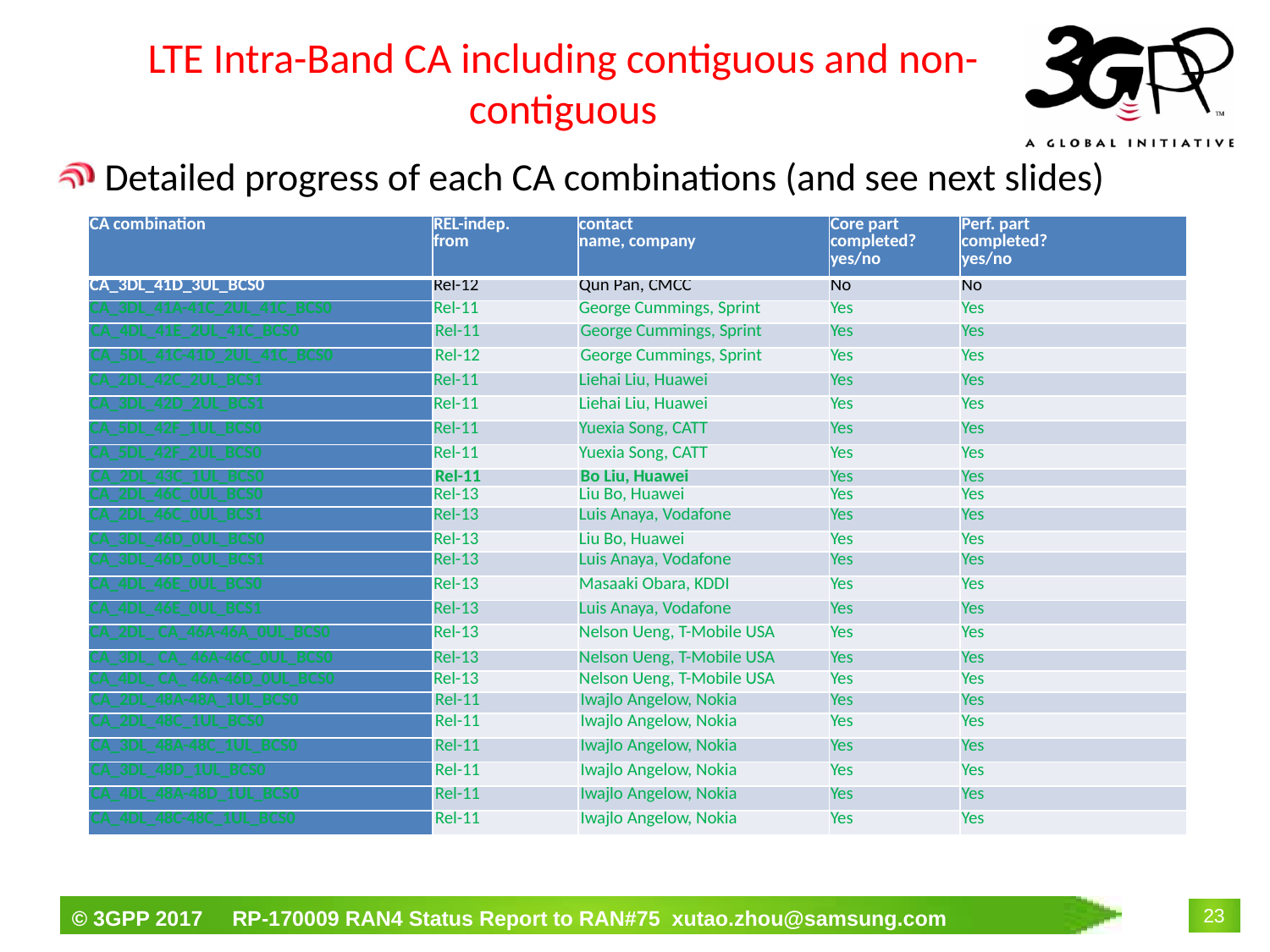

LTE Intra-Band CA including contiguous and non-contiguous
Detailed progress of each CA combinations (and see next slides)

| CA combination | REL-indep. from | contact name, company | Core part completed? yes/no | Perf. part completed? yes/no |
| --- | --- | --- | --- | --- |
| CA\_3DL\_41D\_3UL\_BCS0 | Rel-12 | Qun Pan, CMCC | No | No |
| CA\_3DL\_41A-41C\_2UL\_41C\_BCS0 | Rel-11 | George Cummings, Sprint | Yes | Yes |
| CA\_4DL\_41E\_2UL\_41C\_BCS0 | Rel-11 | George Cummings, Sprint | Yes | Yes |
| CA\_5DL\_41C-41D\_2UL\_41C\_BCS0 | Rel-12 | George Cummings, Sprint | Yes | Yes |
| CA\_2DL\_42C\_2UL\_BCS1 | Rel-11 | Liehai Liu, Huawei | Yes | Yes |
| CA\_3DL\_42D\_2UL\_BCS1 | Rel-11 | Liehai Liu, Huawei | Yes | Yes |
| CA\_5DL\_42F\_1UL\_BCS0 | Rel-11 | Yuexia Song, CATT | Yes | Yes |
| CA\_5DL\_42F\_2UL\_BCS0 | Rel-11 | Yuexia Song, CATT | Yes | Yes |
| CA\_2DL\_43C\_1UL\_BCS0 | Rel-11 | Bo Liu, Huawei | Yes | Yes |
| CA\_2DL\_46C\_0UL\_BCS0 | Rel-13 | Liu Bo, Huawei | Yes | Yes |
| CA\_2DL\_46C\_0UL\_BCS1 | Rel-13 | Luis Anaya, Vodafone | Yes | Yes |
| CA\_3DL\_46D\_0UL\_BCS0 | Rel-13 | Liu Bo, Huawei | Yes | Yes |
| CA\_3DL\_46D\_0UL\_BCS1 | Rel-13 | Luis Anaya, Vodafone | Yes | Yes |
| CA\_4DL\_46E\_0UL\_BCS0 | Rel-13 | Masaaki Obara, KDDI | Yes | Yes |
| CA\_4DL\_46E\_0UL\_BCS1 | Rel-13 | Luis Anaya, Vodafone | Yes | Yes |
| CA\_2DL\_ CA\_46A-46A\_0UL\_BCS0 | Rel-13 | Nelson Ueng, T-Mobile USA | Yes | Yes |
| CA\_3DL\_ CA\_ 46A-46C\_0UL\_BCS0 | Rel-13 | Nelson Ueng, T-Mobile USA | Yes | Yes |
| CA\_4DL\_ CA\_ 46A-46D\_0UL\_BCS0 | Rel-13 | Nelson Ueng, T-Mobile USA | Yes | Yes |
| CA\_2DL\_48A-48A\_1UL\_BCS0 | Rel-11 | Iwajlo Angelow, Nokia | Yes | Yes |
| CA\_2DL\_48C\_1UL\_BCS0 | Rel-11 | Iwajlo Angelow, Nokia | Yes | Yes |
| CA\_3DL\_48A-48C\_1UL\_BCS0 | Rel-11 | Iwajlo Angelow, Nokia | Yes | Yes |
| CA\_3DL\_48D\_1UL\_BCS0 | Rel-11 | Iwajlo Angelow, Nokia | Yes | Yes |
| CA\_4DL\_48A-48D\_1UL\_BCS0 | Rel-11 | Iwajlo Angelow, Nokia | Yes | Yes |
| CA\_4DL\_48C-48C\_1UL\_BCS0 | Rel-11 | Iwajlo Angelow, Nokia | Yes | Yes |